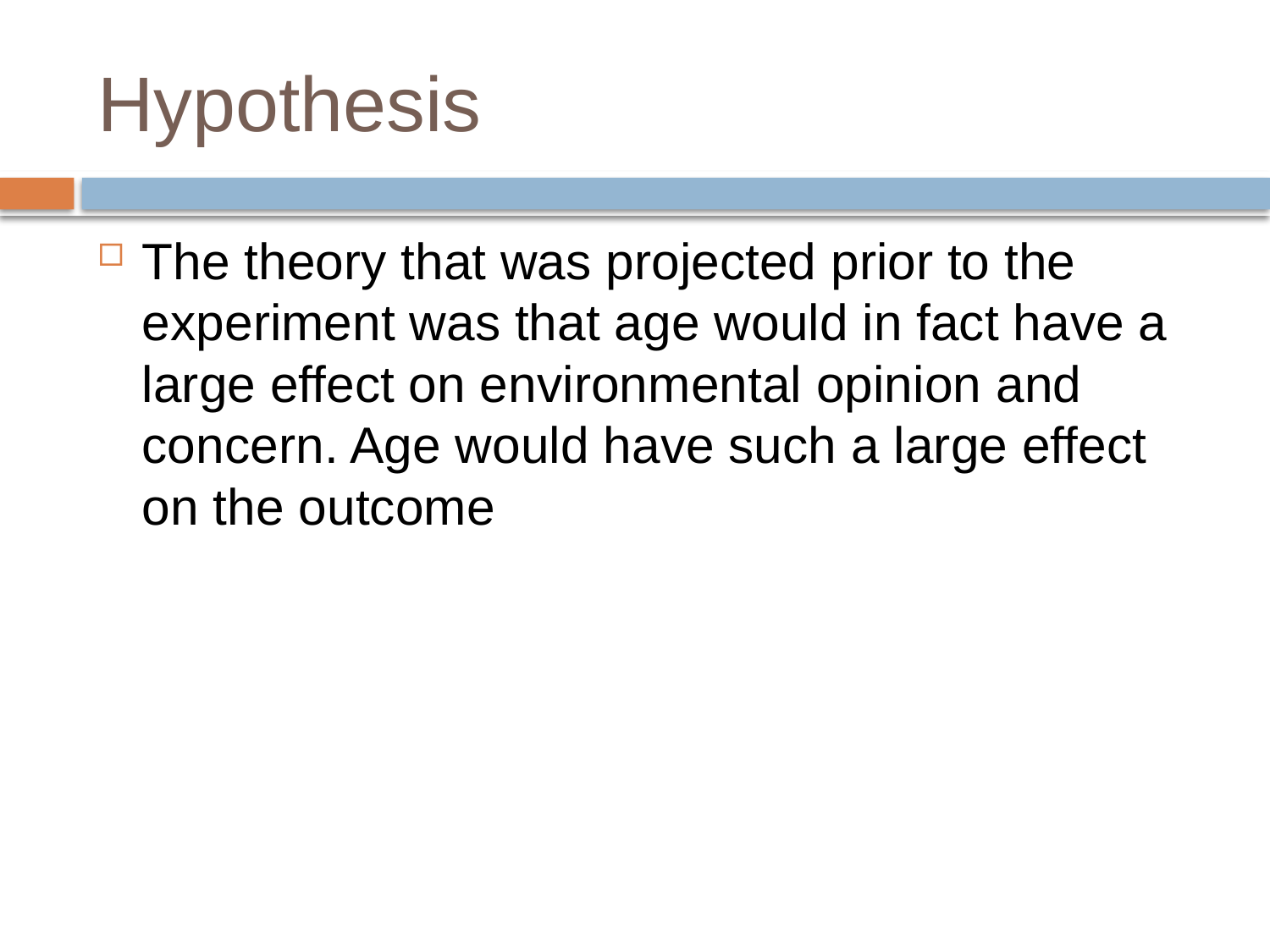

# Hypothesis
The theory that was projected prior to the experiment was that age would in fact have a large effect on environmental opinion and concern. Age would have such a large effect on the outcome